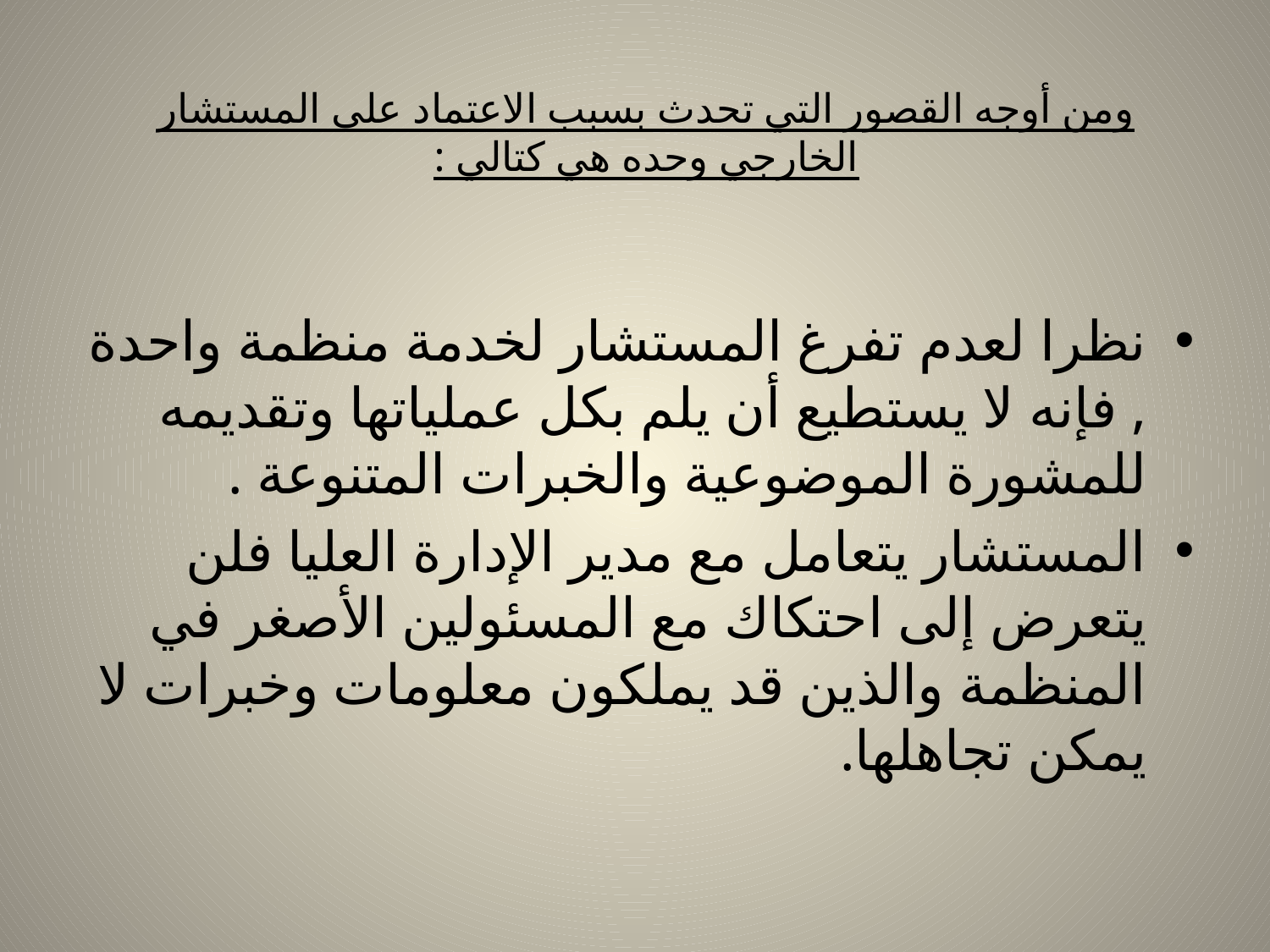

# ومن أوجه القصور التي تحدث بسبب الاعتماد على المستشار الخارجي وحده هي كتالي :

نظرا لعدم تفرغ المستشار لخدمة منظمة واحدة , فإنه لا يستطيع أن يلم بكل عملياتها وتقديمه للمشورة الموضوعية والخبرات المتنوعة .
المستشار يتعامل مع مدير الإدارة العليا فلن يتعرض إلى احتكاك مع المسئولين الأصغر في المنظمة والذين قد يملكون معلومات وخبرات لا يمكن تجاهلها.